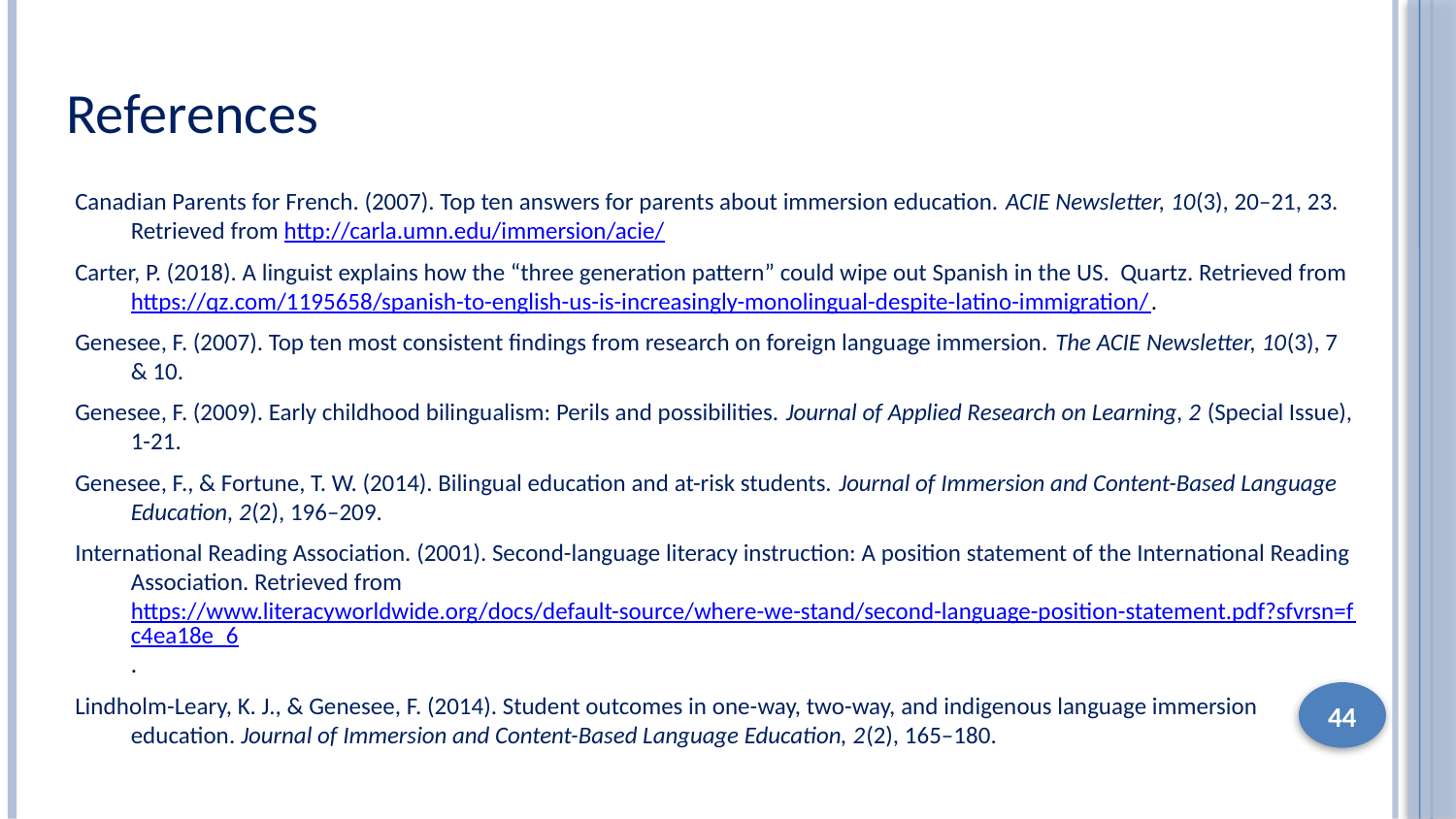

References
Canadian Parents for French. (2007). Top ten answers for parents about immersion education. ACIE Newsletter, 10(3), 20–21, 23. Retrieved from http://carla.umn.edu/immersion/acie/
Carter, P. (2018). A linguist explains how the “three generation pattern” could wipe out Spanish in the US.  Quartz. Retrieved from https://qz.com/1195658/spanish-to-english-us-is-increasingly-monolingual-despite-latino-immigration/.
Genesee, F. (2007). Top ten most consistent findings from research on foreign language immersion. The ACIE Newsletter, 10(3), 7 & 10.
Genesee, F. (2009). Early childhood bilingualism: Perils and possibilities. Journal of Applied Research on Learning, 2 (Special Issue), 1-21.
Genesee, F., & Fortune, T. W. (2014). Bilingual education and at-risk students. Journal of Immersion and Content-Based Language Education, 2(2), 196–209.
International Reading Association. (2001). Second-language literacy instruction: A position statement of the International Reading Association. Retrieved from https://www.literacyworldwide.org/docs/default-source/where-we-stand/second-language-position-statement.pdf?sfvrsn=fc4ea18e_6.
Lindholm-Leary, K. J., & Genesee, F. (2014). Student outcomes in one-way, two-way, and indigenous language immersion education. Journal of Immersion and Content-Based Language Education, 2(2), 165–180.
44